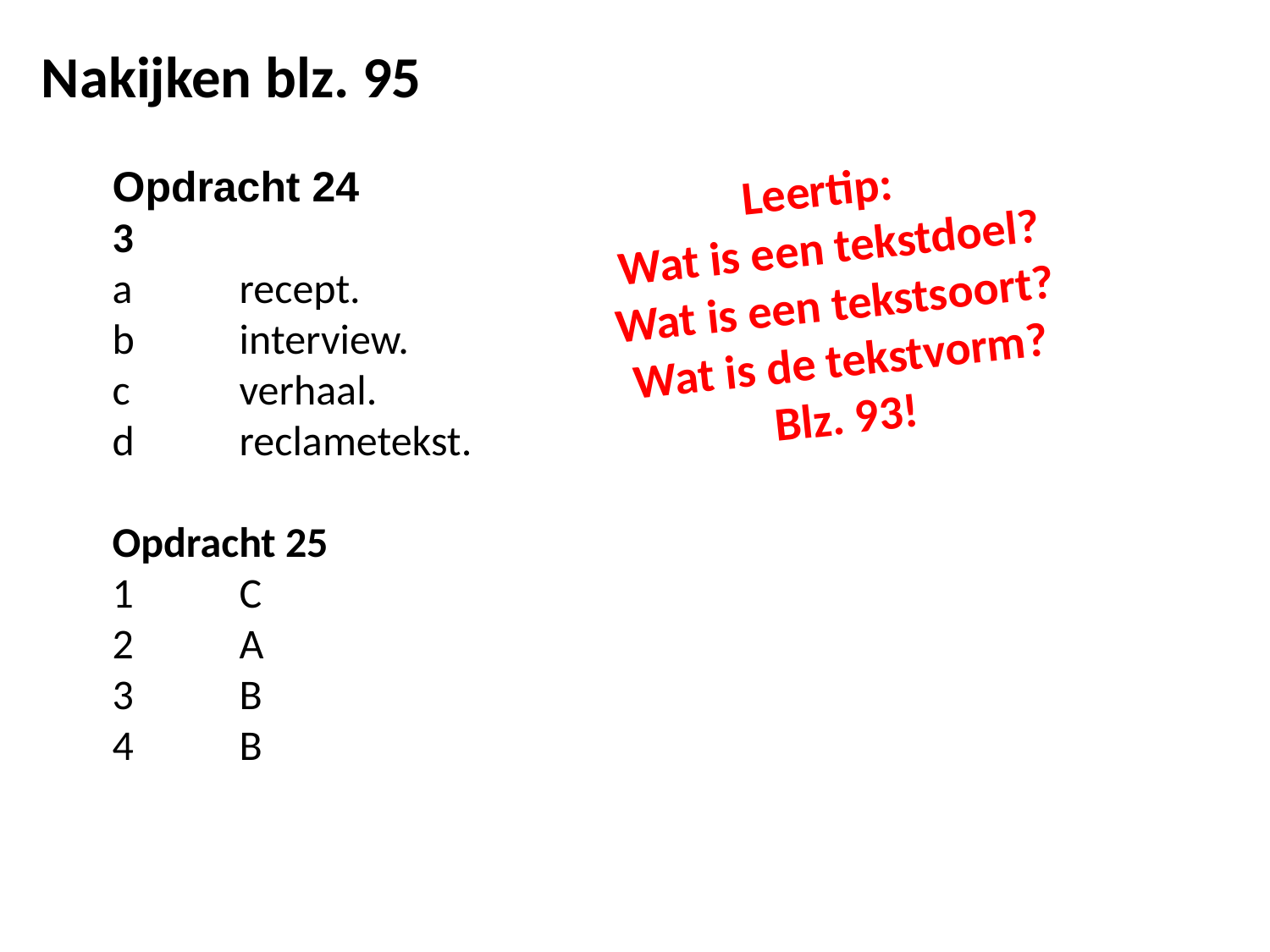

Nakijken blz. 95
Leertip:
Wat is een tekstdoel?
Wat is een tekstsoort?
Wat is de tekstvorm?
Blz. 93!
Opdracht 24
3
a	recept.
b	interview.
c	verhaal.
d	reclametekst.

Opdracht 25
1	C
2	A
3	B
4	B